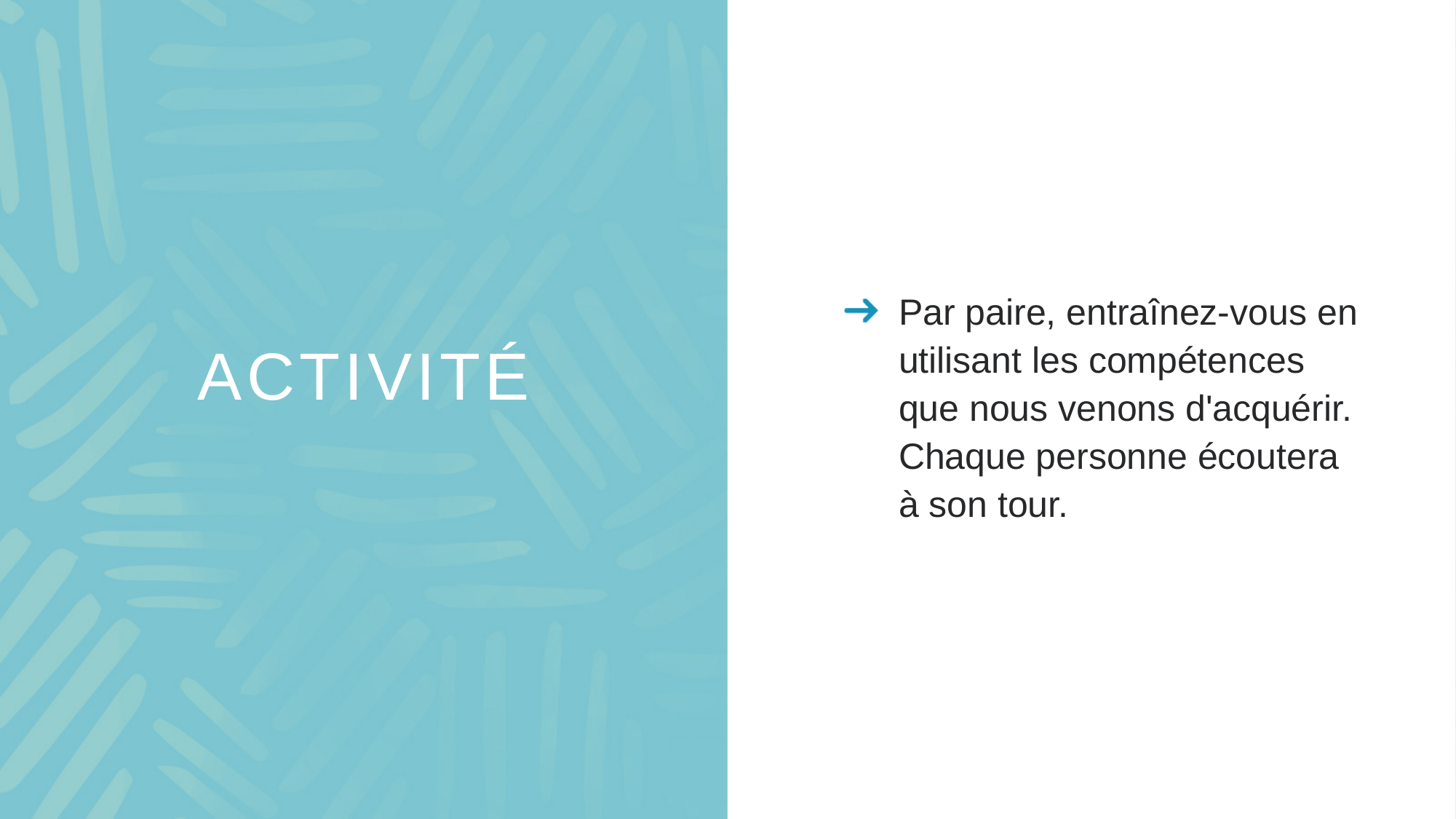

Par paire, entraînez-vous en utilisant les compétences que nous venons d'acquérir.  Chaque personne écoutera à son tour.
# ACTIVITÉ